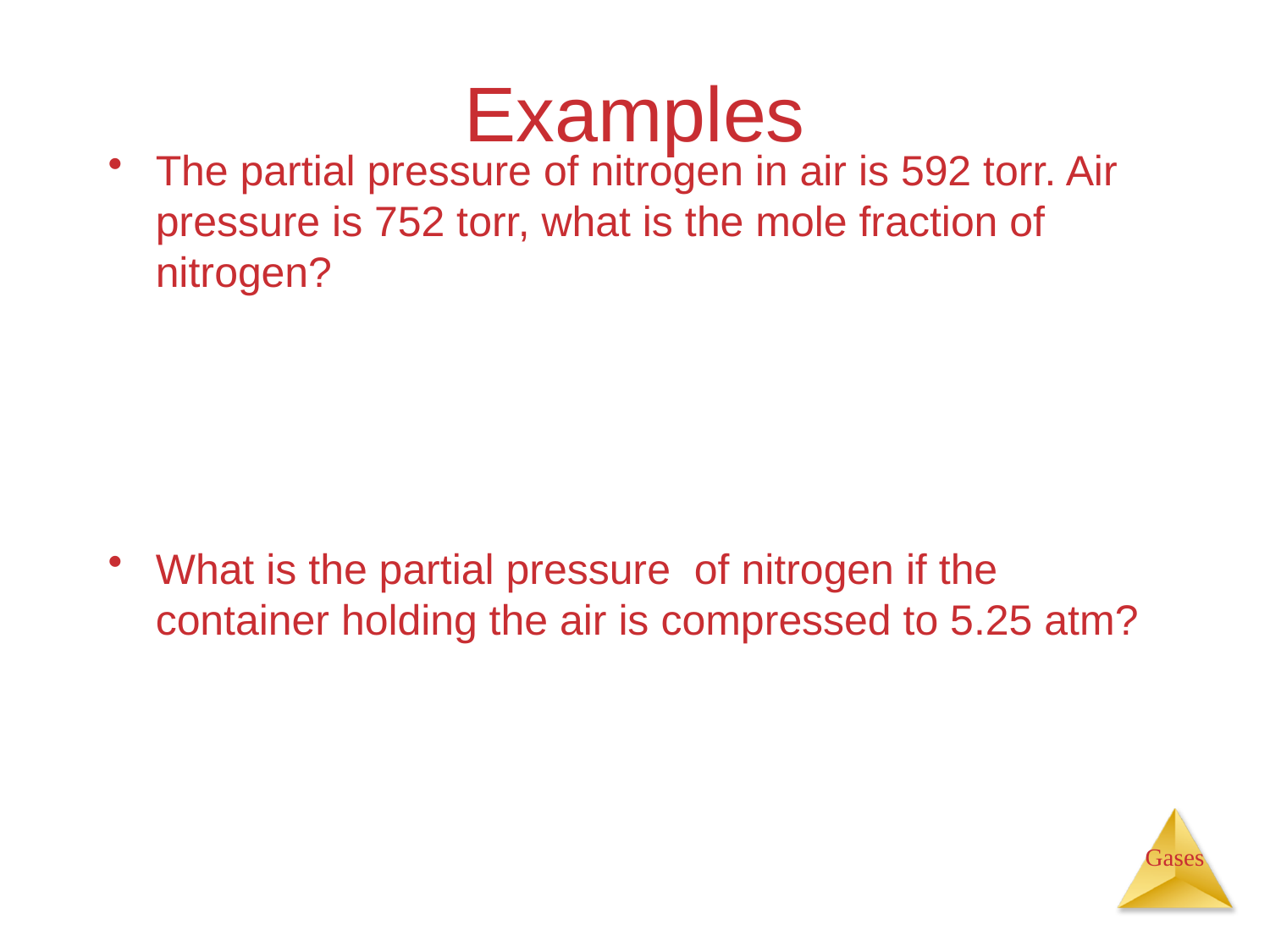

# Examples
The partial pressure of nitrogen in air is 592 torr. Air pressure is 752 torr, what is the mole fraction of nitrogen?

What is the partial pressure  of nitrogen if the container holding the air is compressed to 5.25 atm?